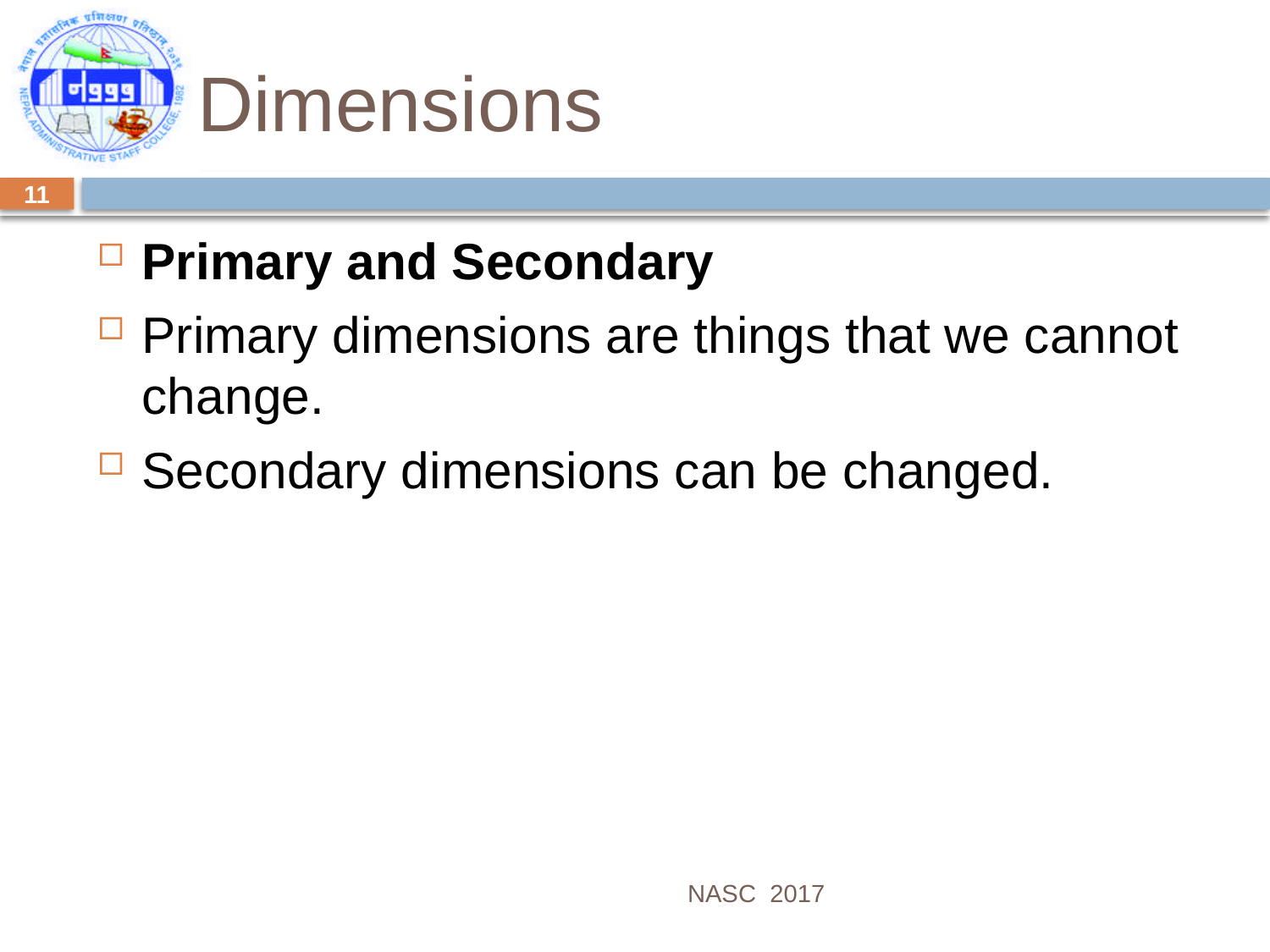

# Dimensions
11
Primary and Secondary
Primary dimensions are things that we cannot change.
Secondary dimensions can be changed.
NASC  2017